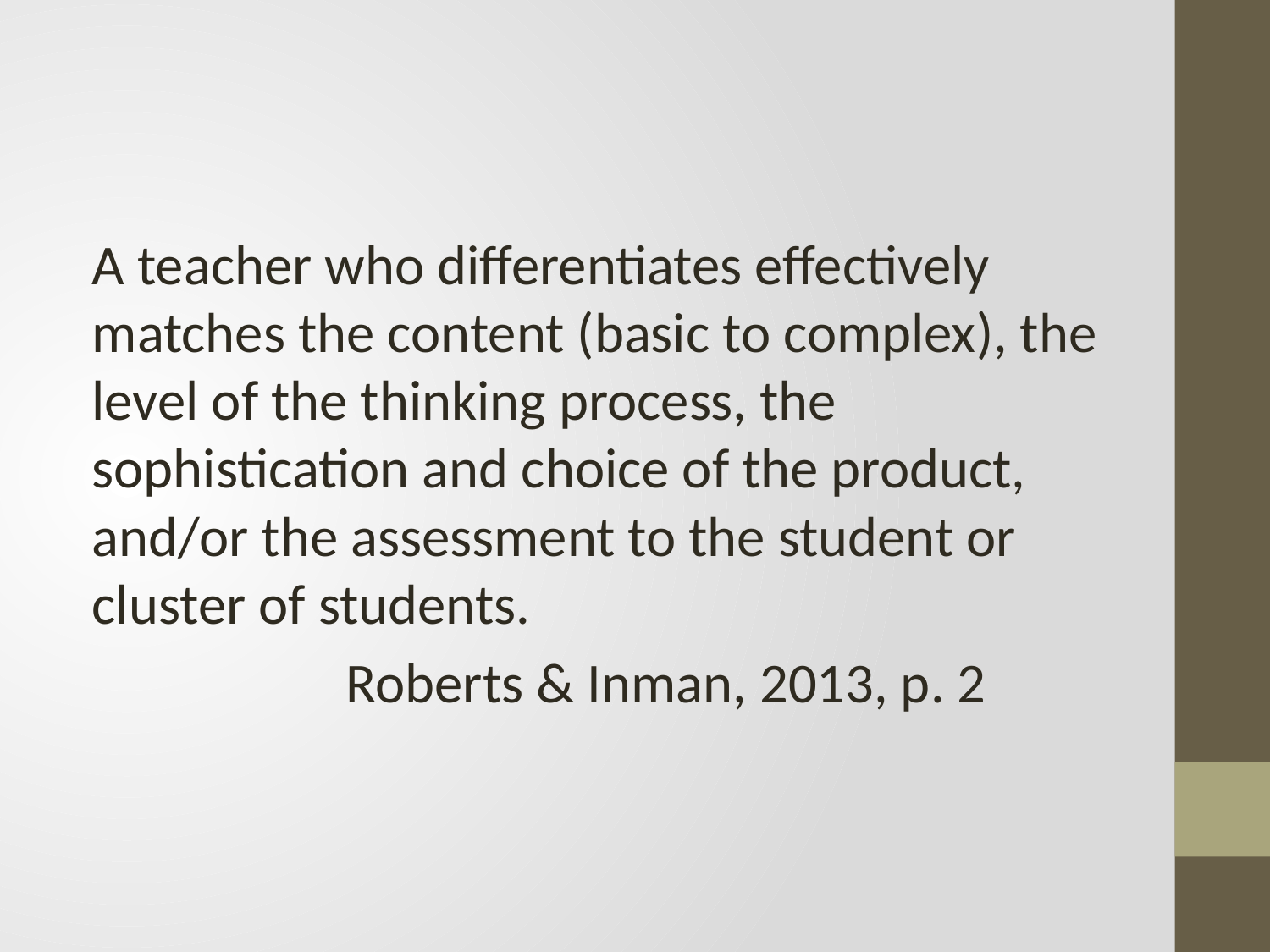

#
A teacher who differentiates effectively matches the content (basic to complex), the level of the thinking process, the sophistication and choice of the product, and/or the assessment to the student or cluster of students.
		Roberts & Inman, 2013, p. 2